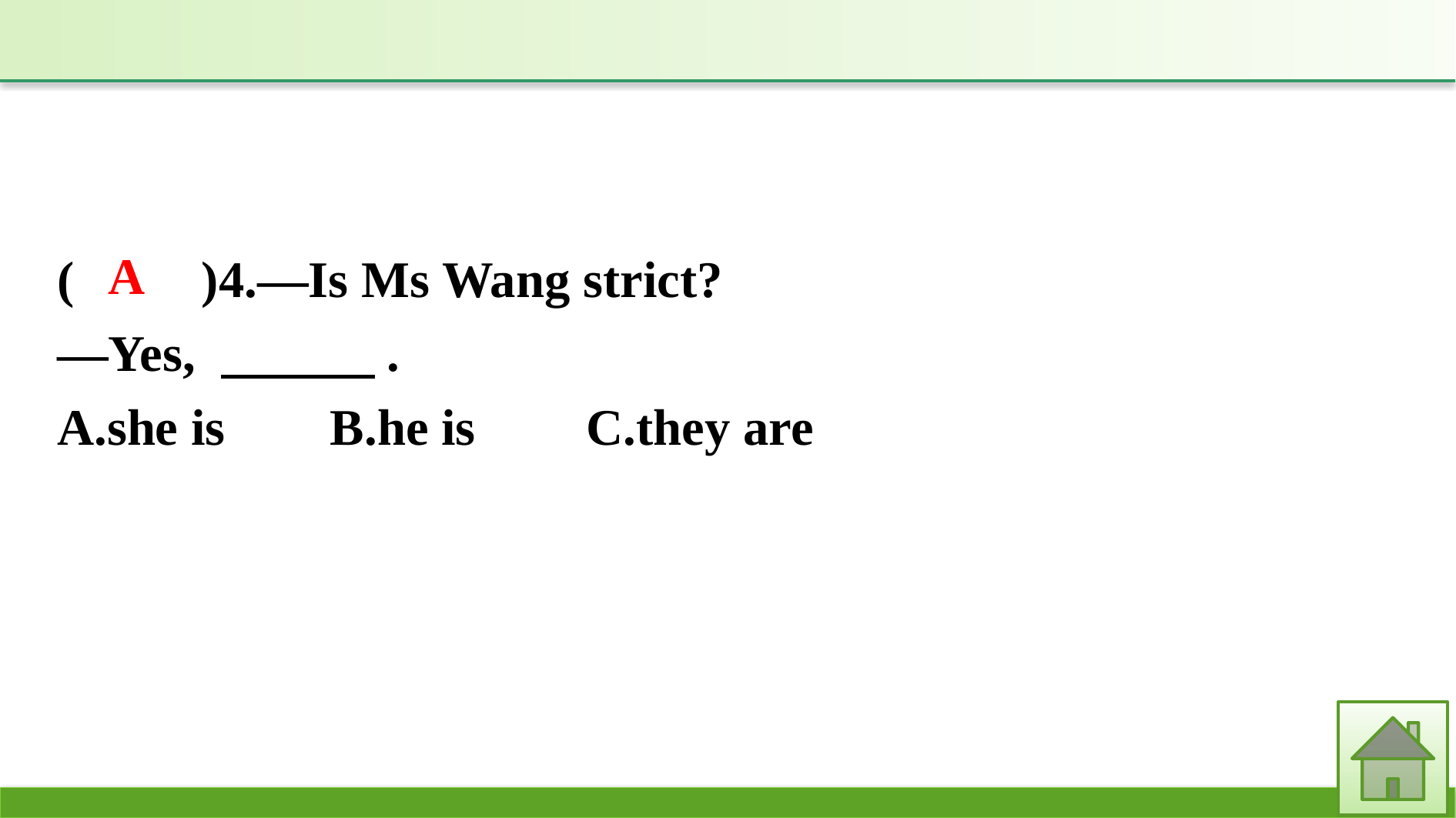

(　　)4.—Is Ms Wang strict?
—Yes, 　　　.
A.she is	B.he is	C.they are
A